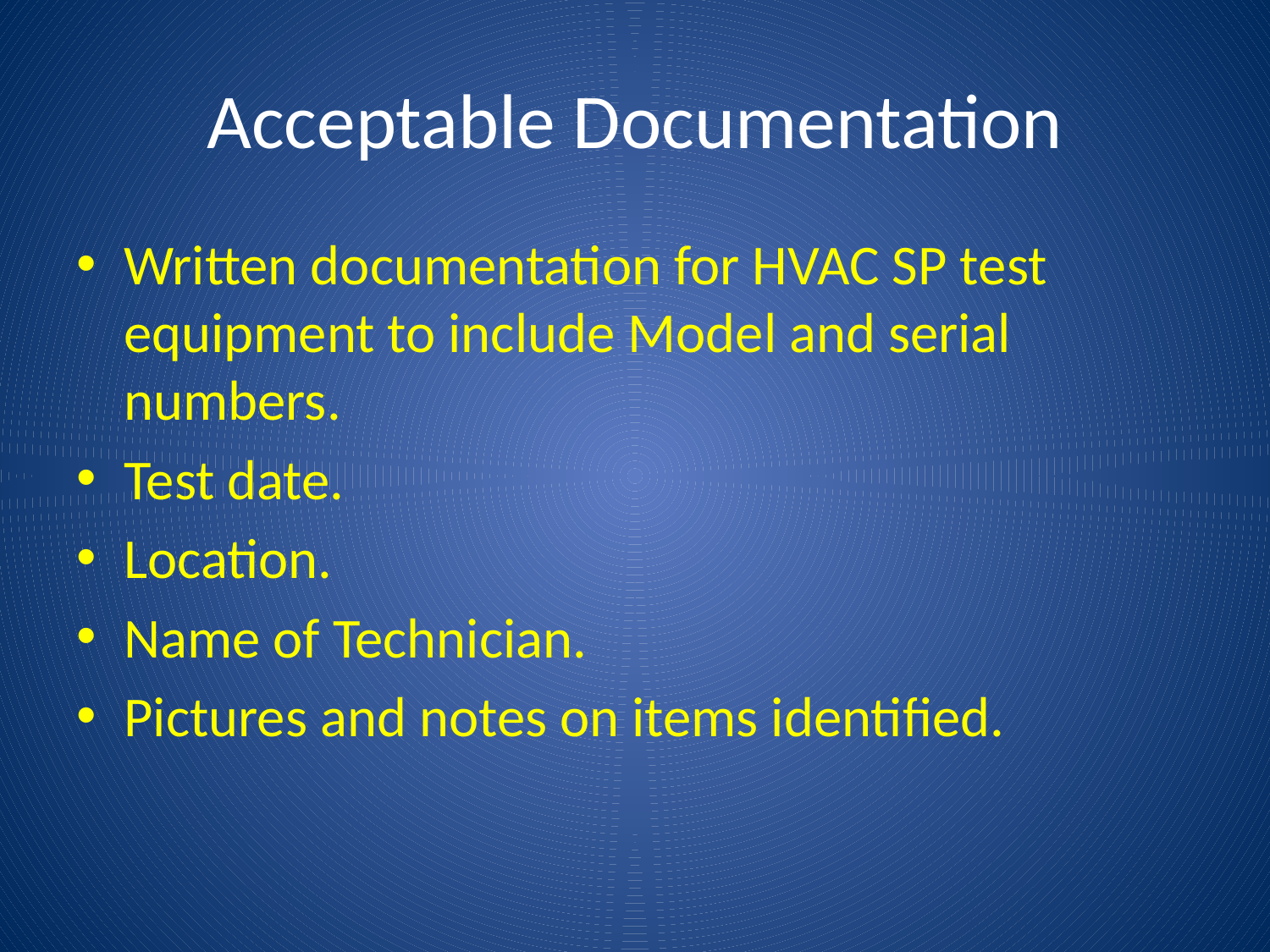

# Acceptable Documentation
Written documentation for HVAC SP test equipment to include Model and serial numbers.
Test date.
Location.
Name of Technician.
Pictures and notes on items identified.